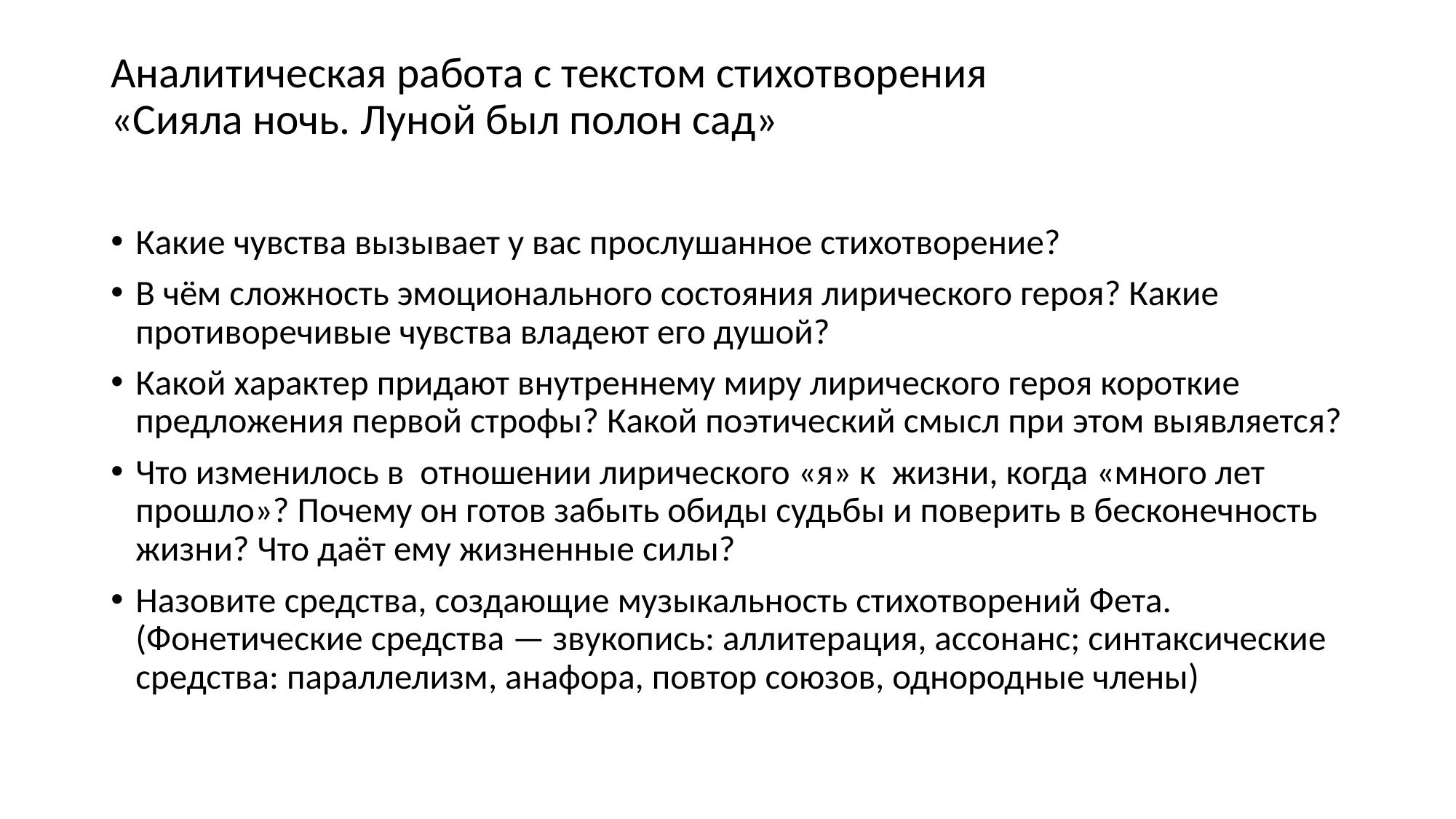

# Аналитическая работа с текстом стихотворения «Сияла ночь. Луной был полон сад»
Какие чувства вызывает у вас прослушанное стихотворение?
В чём сложность эмоционального состояния лирического героя? Какие противоречивые чувства владеют его душой?
Какой характер придают внутреннему миру лирического героя короткие предложения первой строфы? Какой поэтический смысл при этом выявляется?
Что изменилось в  отношении лирического «я» к  жизни, когда «много лет прошло»? Почему он готов забыть обиды судьбы и поверить в бесконечность жизни? Что даёт ему жизненные силы?
Назовите средства, создающие музыкальность стихотворений Фета. (Фонетические средства — звукопись: аллитерация, ассонанс; синтаксические средства: параллелизм, анафора, повтор союзов, однородные члены)